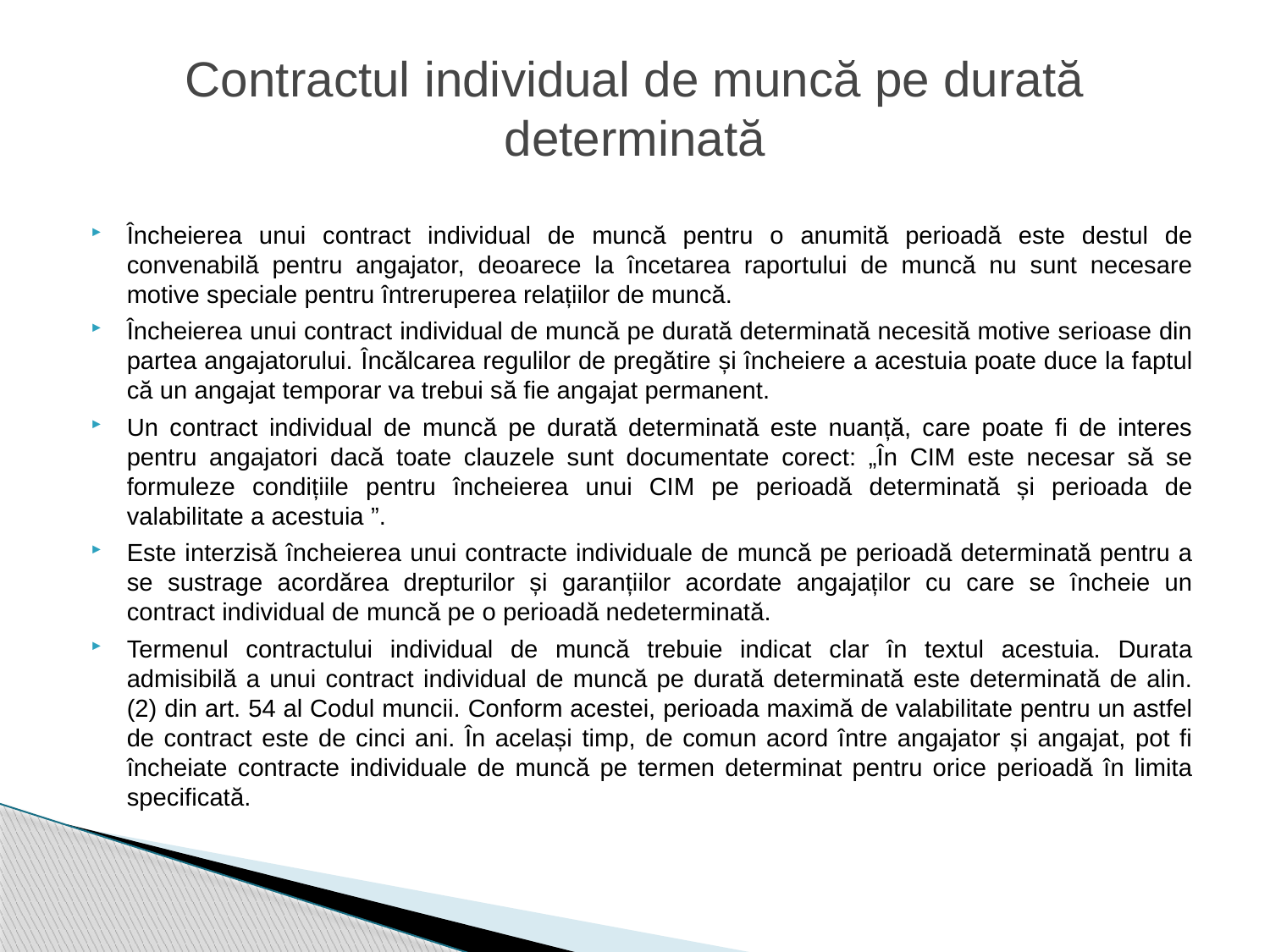

# Contractul individual de muncă pe durată determinată

Încheierea unui contract individual de muncă pentru o anumită perioadă este destul de convenabilă pentru angajator, deoarece la încetarea raportului de muncă nu sunt necesare motive speciale pentru întreruperea relațiilor de muncă.
Încheierea unui contract individual de muncă pe durată determinată necesită motive serioase din partea angajatorului. Încălcarea regulilor de pregătire și încheiere a acestuia poate duce la faptul că un angajat temporar va trebui să fie angajat permanent.
Un contract individual de muncă pe durată determinată este nuanță, care poate fi de interes pentru angajatori dacă toate clauzele sunt documentate corect: „În CIM este necesar să se formuleze condițiile pentru încheierea unui CIM pe perioadă determinată și perioada de valabilitate a acestuia ”.
Este interzisă încheierea unui contracte individuale de muncă pe perioadă determinată pentru a se sustrage acordărea drepturilor și garanțiilor acordate angajaților cu care se încheie un contract individual de muncă pe o perioadă nedeterminată.
Termenul contractului individual de muncă trebuie indicat clar în textul acestuia. Durata admisibilă a unui contract individual de muncă pe durată determinată este determinată de alin. (2) din art. 54 al Codul muncii. Conform acestei, perioada maximă de valabilitate pentru un astfel de contract este de cinci ani. În același timp, de comun acord între angajator și angajat, pot fi încheiate contracte individuale de muncă pe termen determinat pentru orice perioadă în limita specificată.